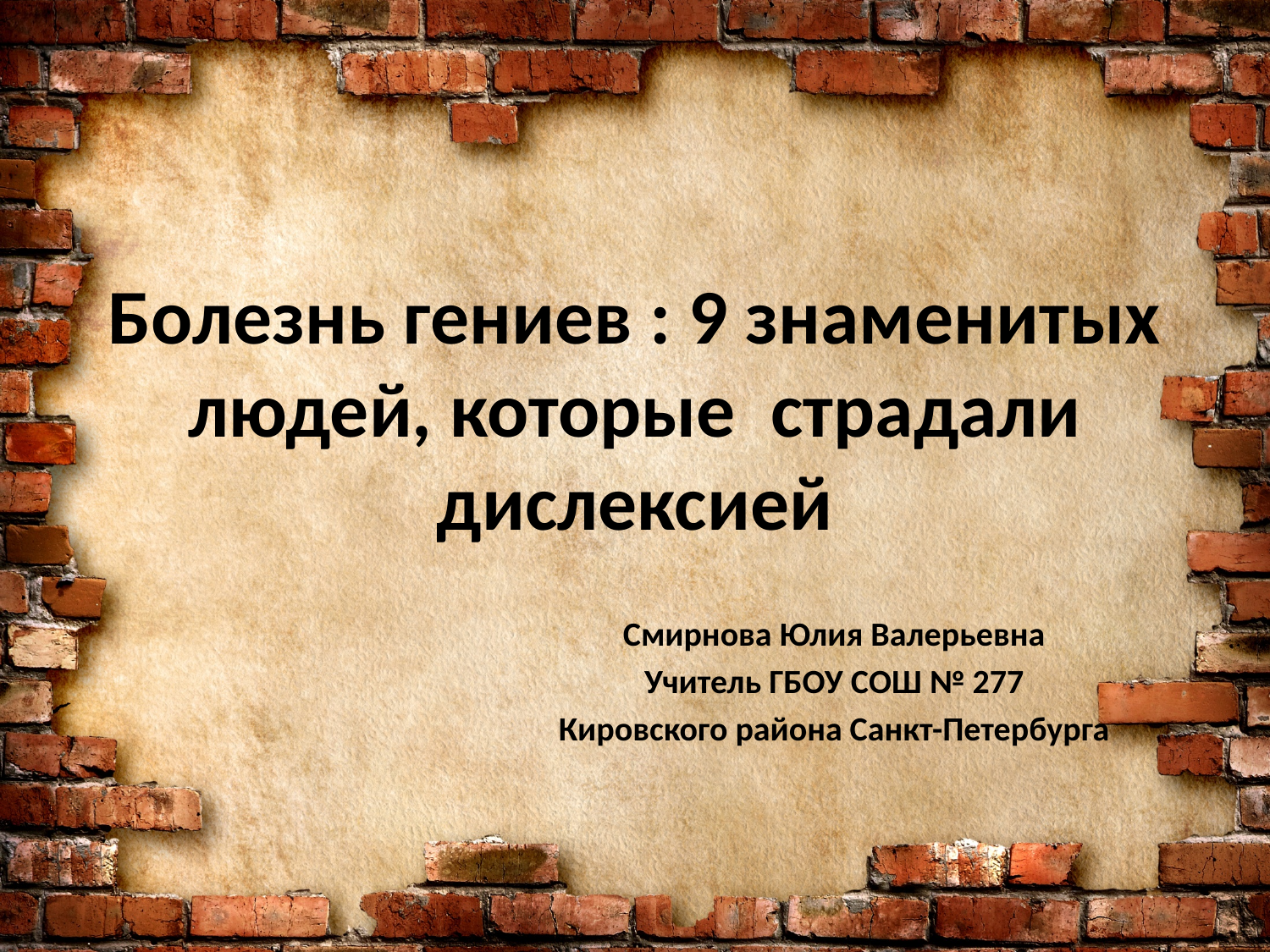

# Болезнь гениев : 9 знаменитых людей, которые  страдали дислексией
Смирнова Юлия Валерьевна
Учитель ГБОУ СОШ № 277
Кировского района Санкт-Петербурга